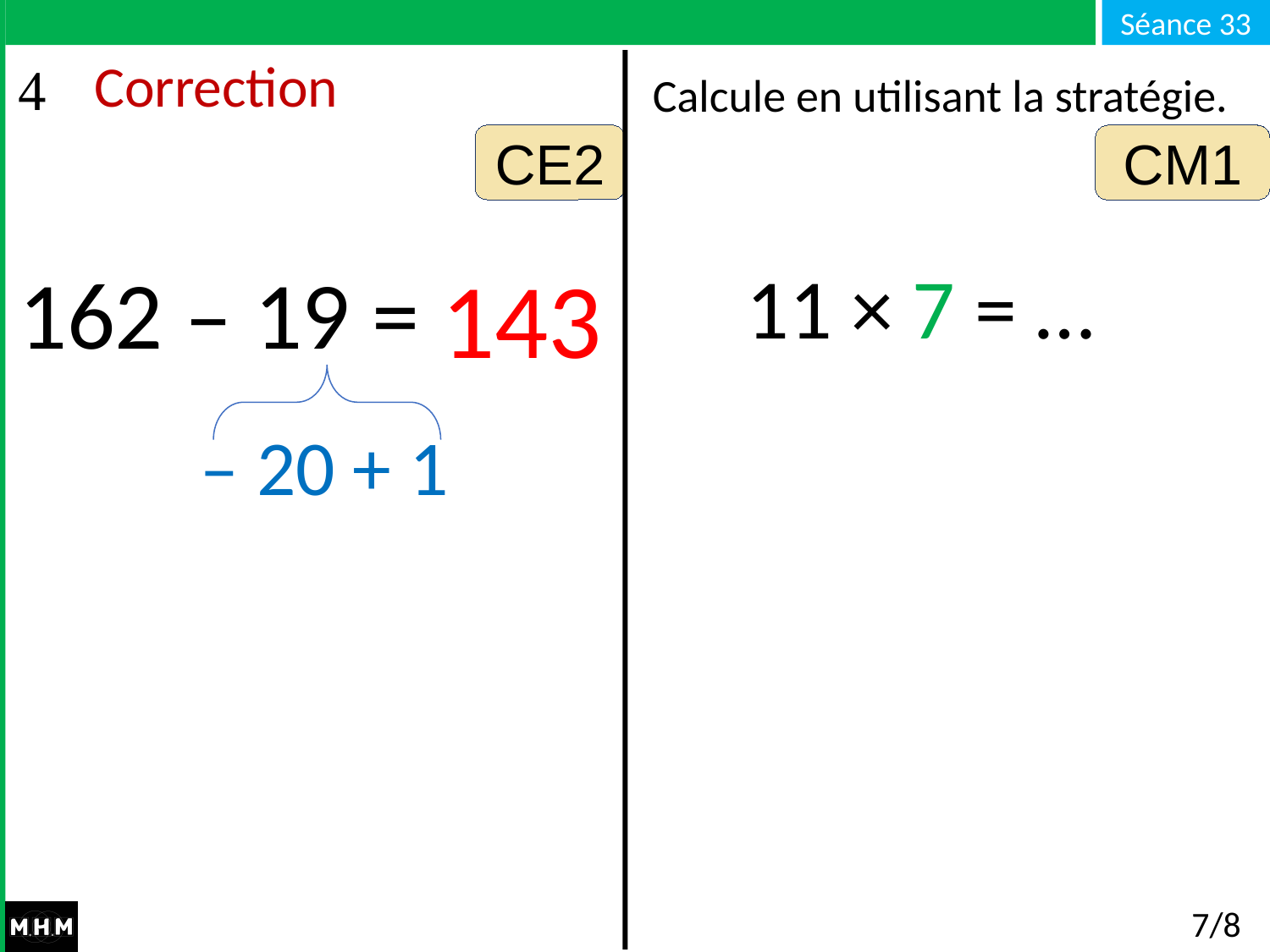

Correction
Calcule en utilisant la stratégie.
CE2
CM1
143
11 × 7 = …
162 – 19 =

– 20 + 1
# 7/8